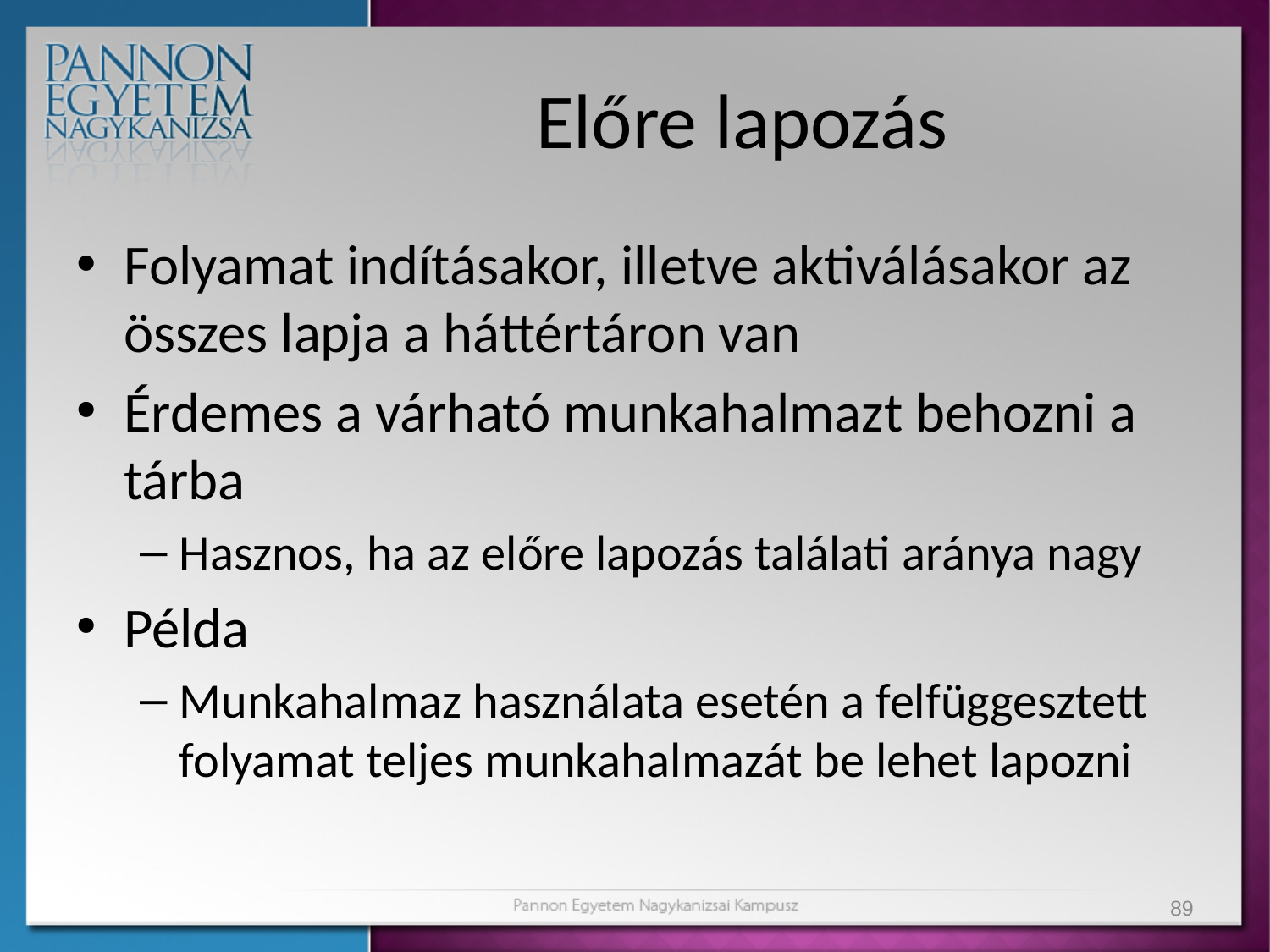

# Előre lapozás
Folyamat indításakor, illetve aktiválásakor az összes lapja a háttértáron van
Érdemes a várható munkahalmazt behozni a tárba
Hasznos, ha az előre lapozás találati aránya nagy
Példa
Munkahalmaz használata esetén a felfüggesztett folyamat teljes munkahalmazát be lehet lapozni
89